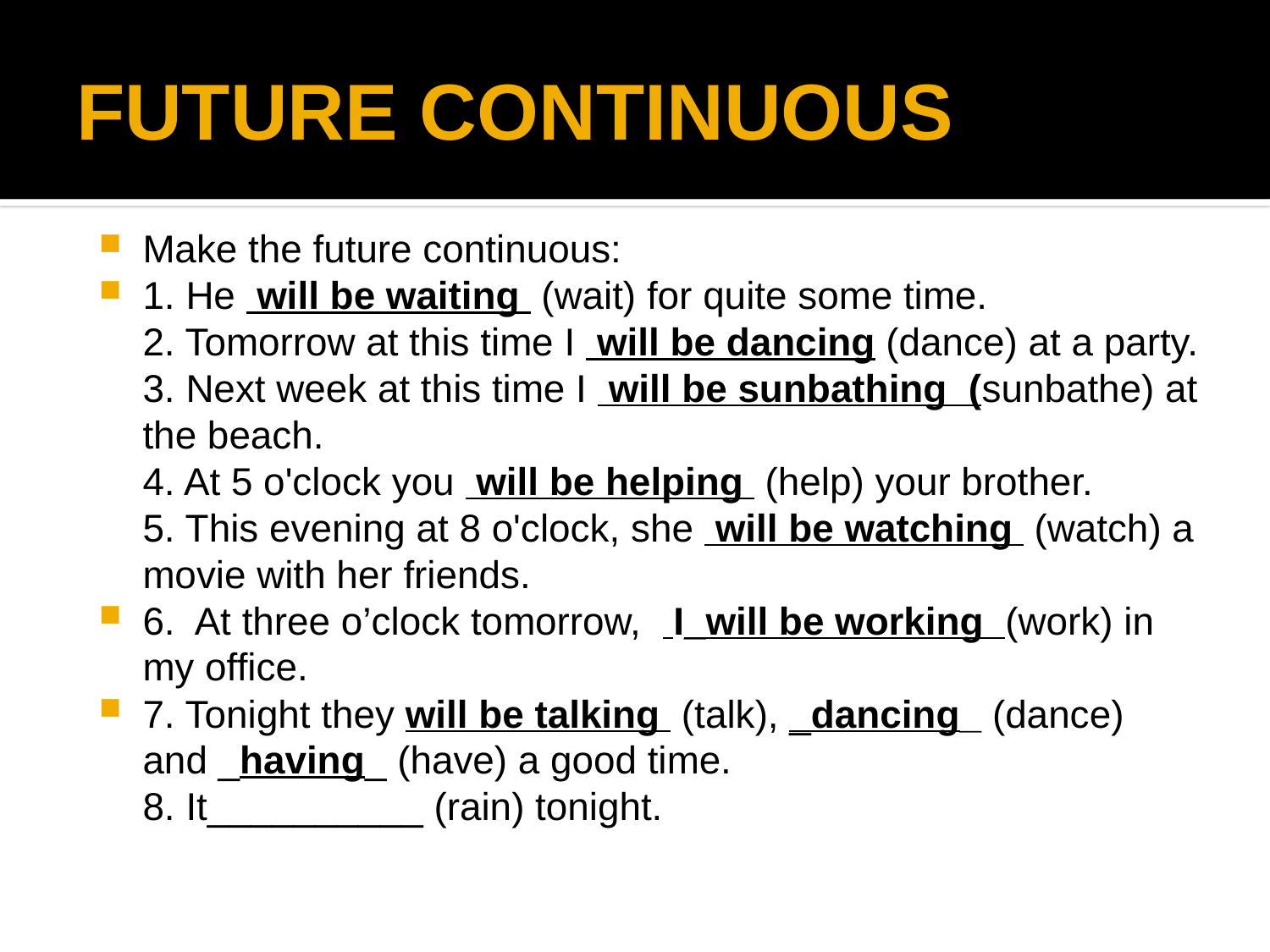

# FUTURE CONTINUOUS
Make the future continuous:
1. He  will be waiting  (wait) for quite some time.
2. Tomorrow at this time I  will be dancing (dance) at a party.
3. Next week at this time I  will be sunbathing  (sunbathe) at the beach.
4. At 5 o'clock you  will be helping  (help) your brother.
5. This evening at 8 o'clock, she  will be watching  (watch) a movie with her friends.
6.  At three o’clock tomorrow,   I_will be working  (work) in my office.
7. Tonight they will be talking  (talk), _dancing_ (dance) and _having_ (have) a good time.
8. It__________ (rain) tonight.